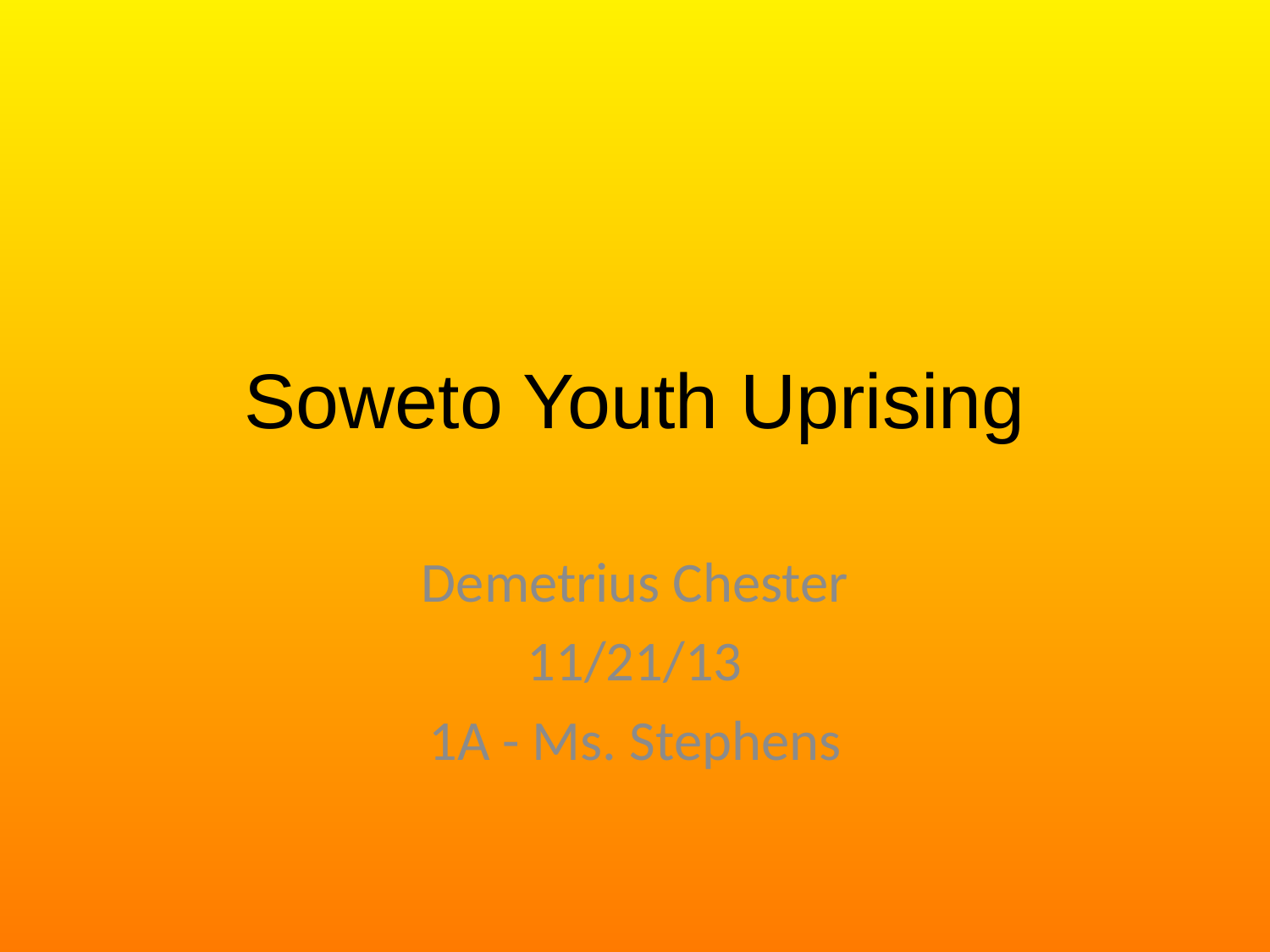

# Soweto Youth Uprising
Demetrius Chester
11/21/13
1A - Ms. Stephens